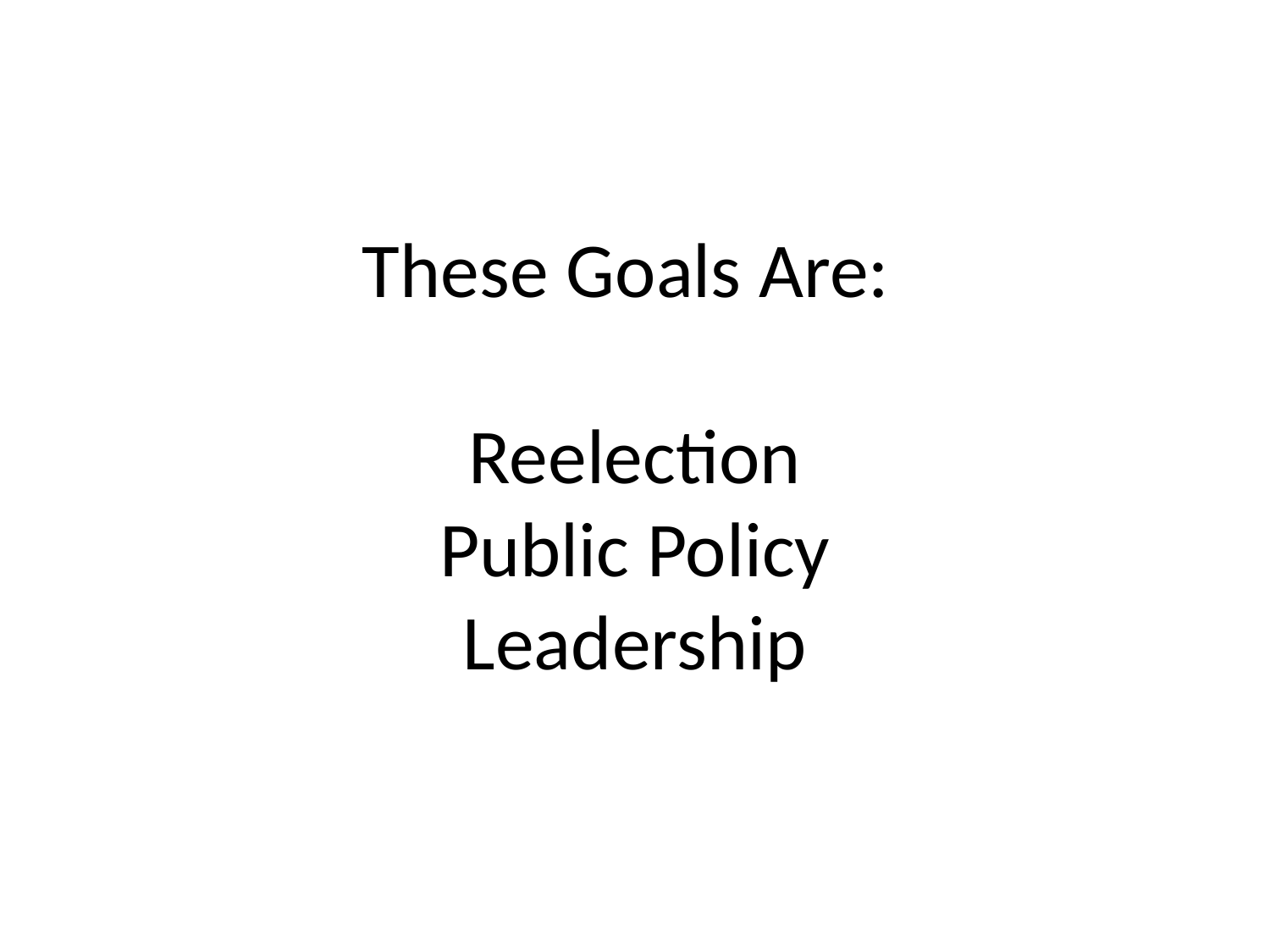

# These Goals Are: Reelection Public Policy Leadership